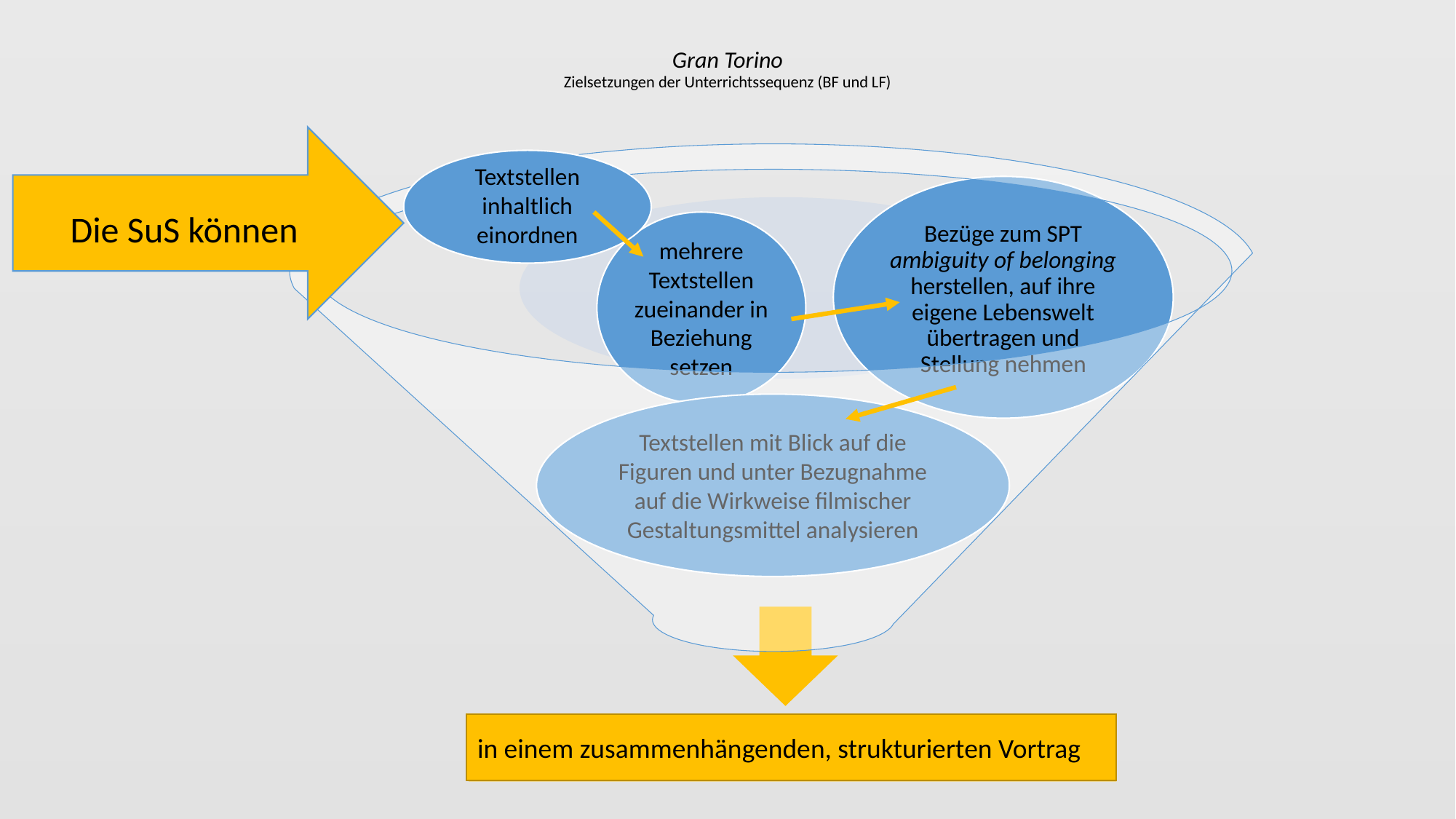

# Gran Torino Zielsetzungen der Unterrichtssequenz (BF und LF)

Die SuS können

mehrere Textstellen zueinander in Beziehung setzen

Bezüge zum SPT ambiguity of belonging herstellen, auf ihre eigene Lebenswelt übertragen und Stellung nehmen

Textstellen mit Blick auf die Figuren und unter Bezugnahme auf die Wirkweise filmischer Gestaltungsmittel analysieren

Textstellen inhaltlich einordnen

in einem zusammenhängenden, strukturierten Vortrag